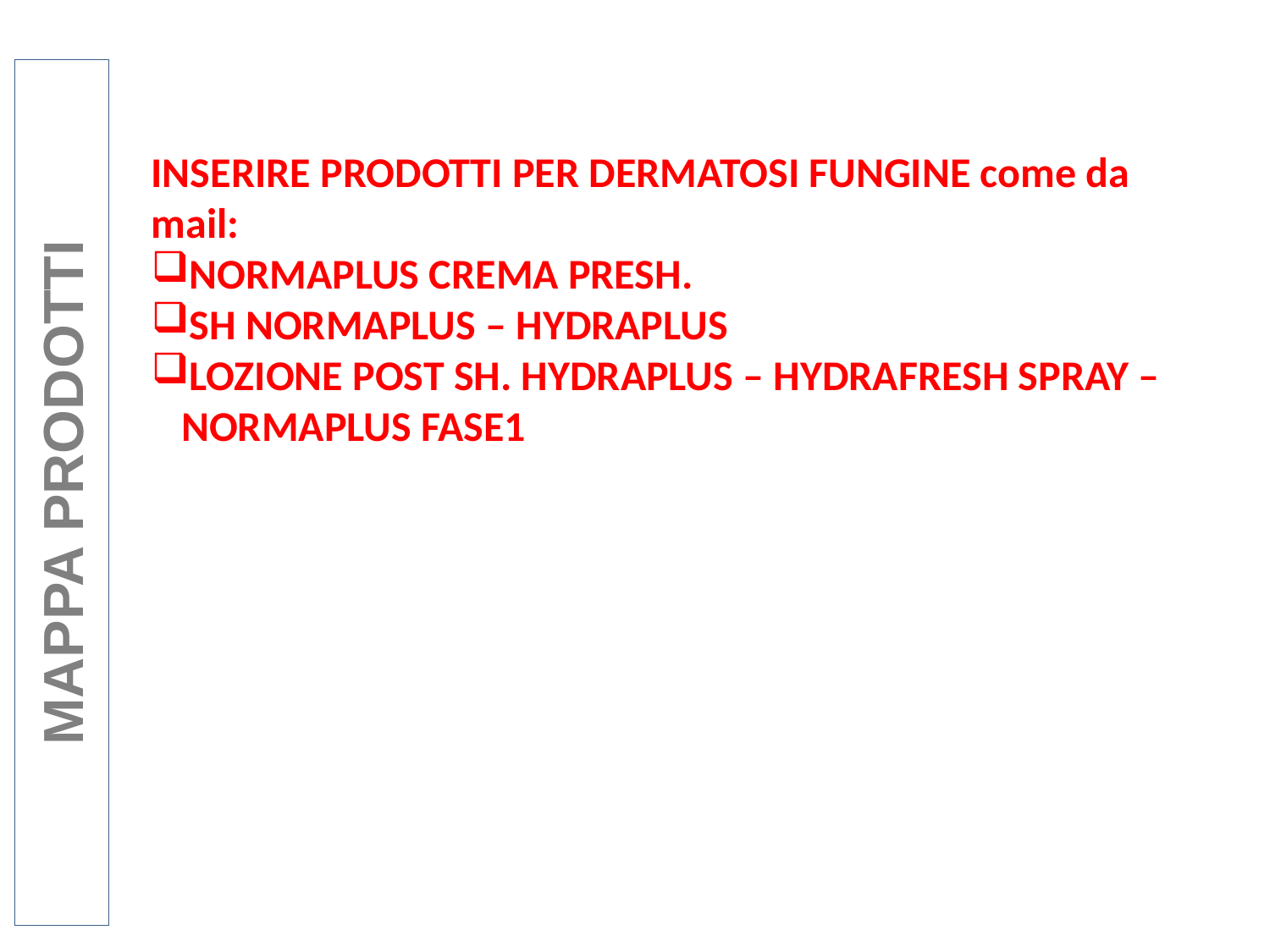

MAPPA PRODOTTI
INSERIRE PRODOTTI PER DERMATOSI FUNGINE come da mail:
NORMAPLUS CREMA PRESH.
SH NORMAPLUS – HYDRAPLUS
LOZIONE POST SH. HYDRAPLUS – HYDRAFRESH SPRAY – NORMAPLUS FASE1